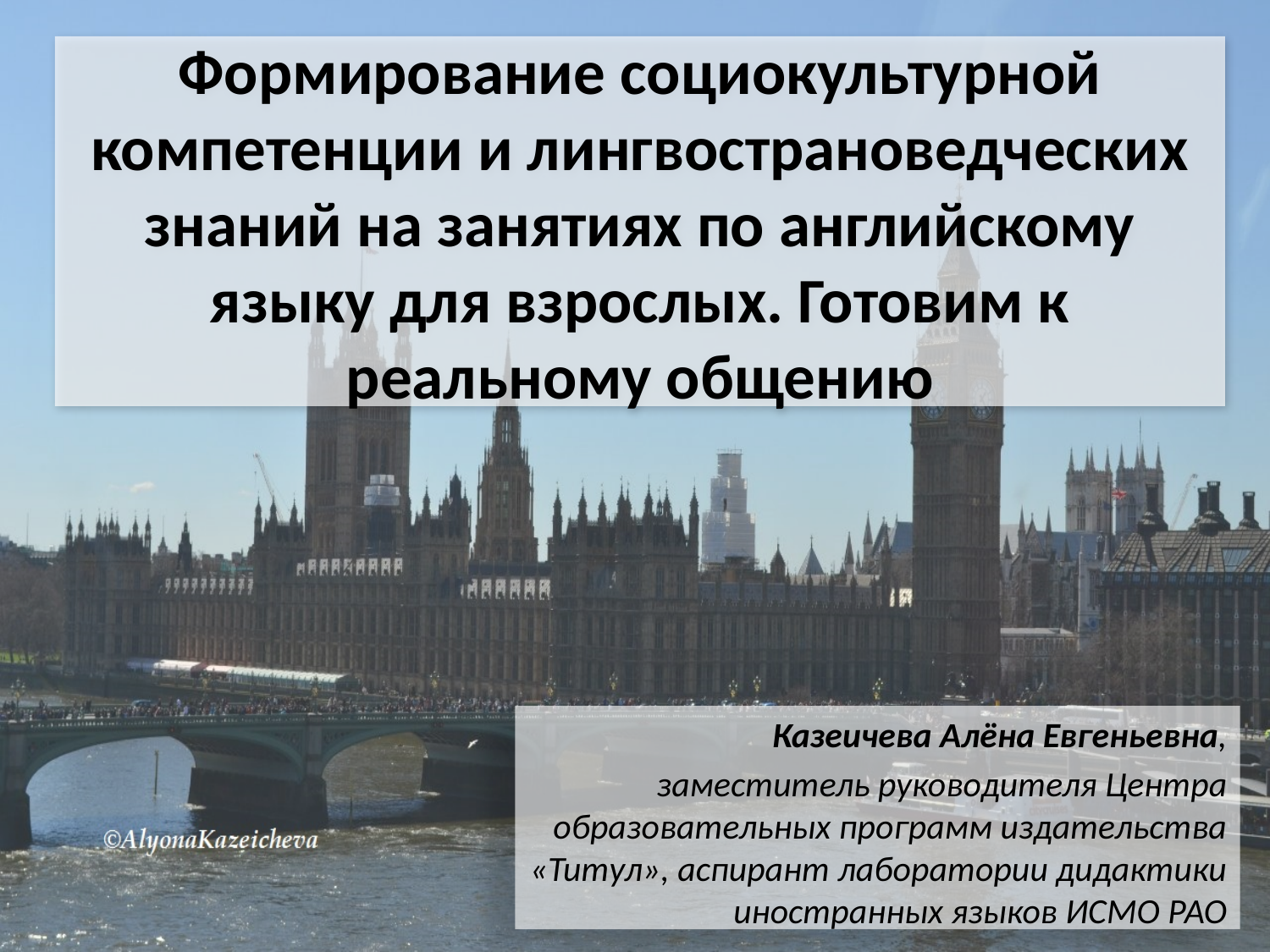

# Формирование социокультурной компетенции и лингвострановедческих знаний на занятиях по английскому языку для взрослых. Готовим к реальному общению
Казеичева Алёна Евгеньевна,
заместитель руководителя Центра образовательных программ издательства «Титул», аспирант лаборатории дидактики иностранных языков ИСМО РАО